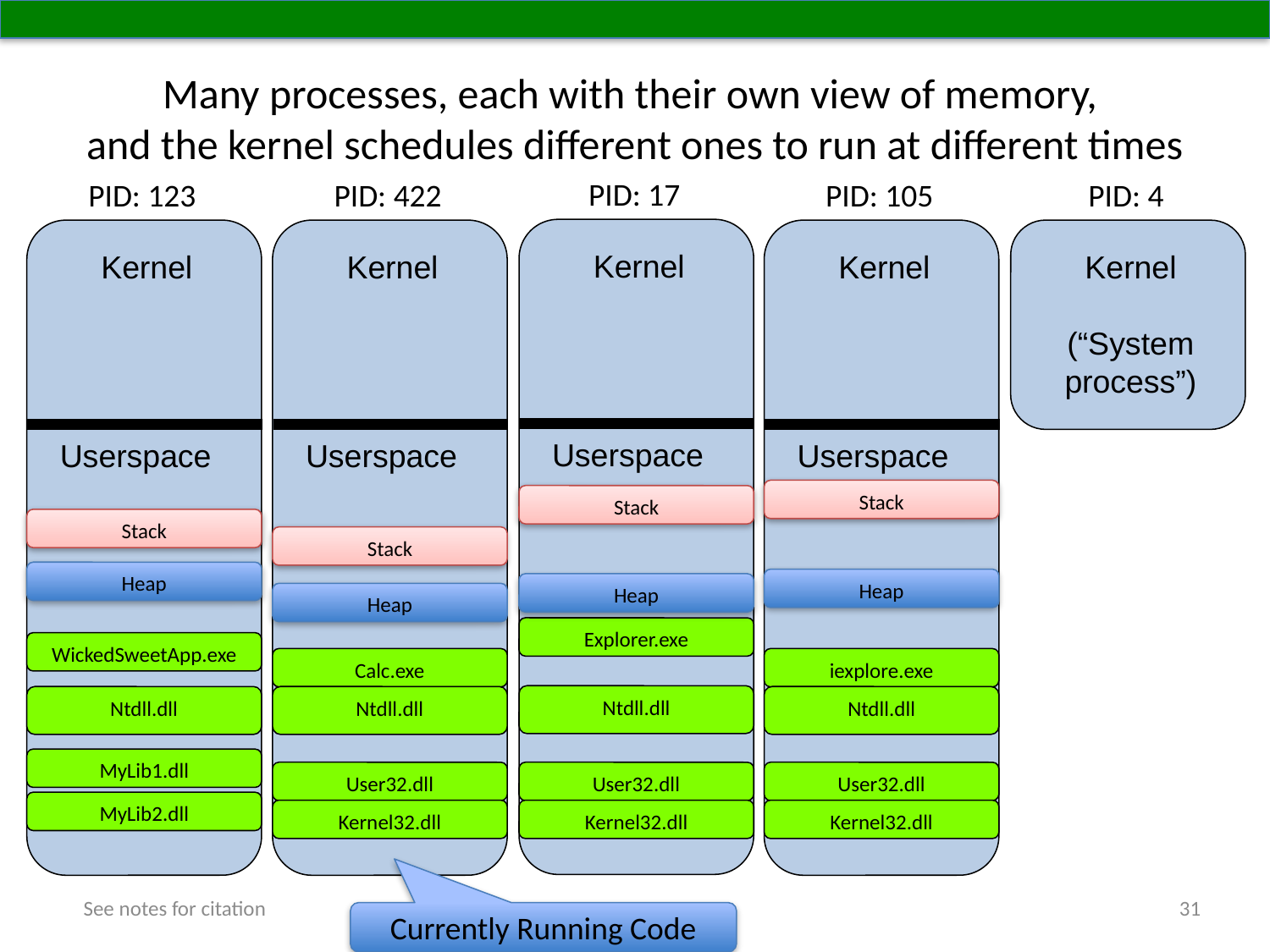

# Many processes, each with their own view of memory, and the kernel schedules different ones to run at different times
PID: 17

Kernel
Userspace
Stack
Heap
Explorer.exe
Ntdll.dll
User32.dll
Kernel32.dll
PID: 123

Kernel
Userspace
Stack
Heap
WickedSweetApp.exe
Ntdll.dll
MyLib1.dll
MyLib2.dll
PID: 422

Kernel
Userspace
Stack
Heap
Calc.exe
Ntdll.dll
User32.dll
Kernel32.dll
PID: 105

Kernel
Userspace
Stack
Heap
iexplore.exe
Ntdll.dll
User32.dll
Kernel32.dll
PID: 4

Kernel

(“System process”)
See notes for citation
31
Currently Running Code